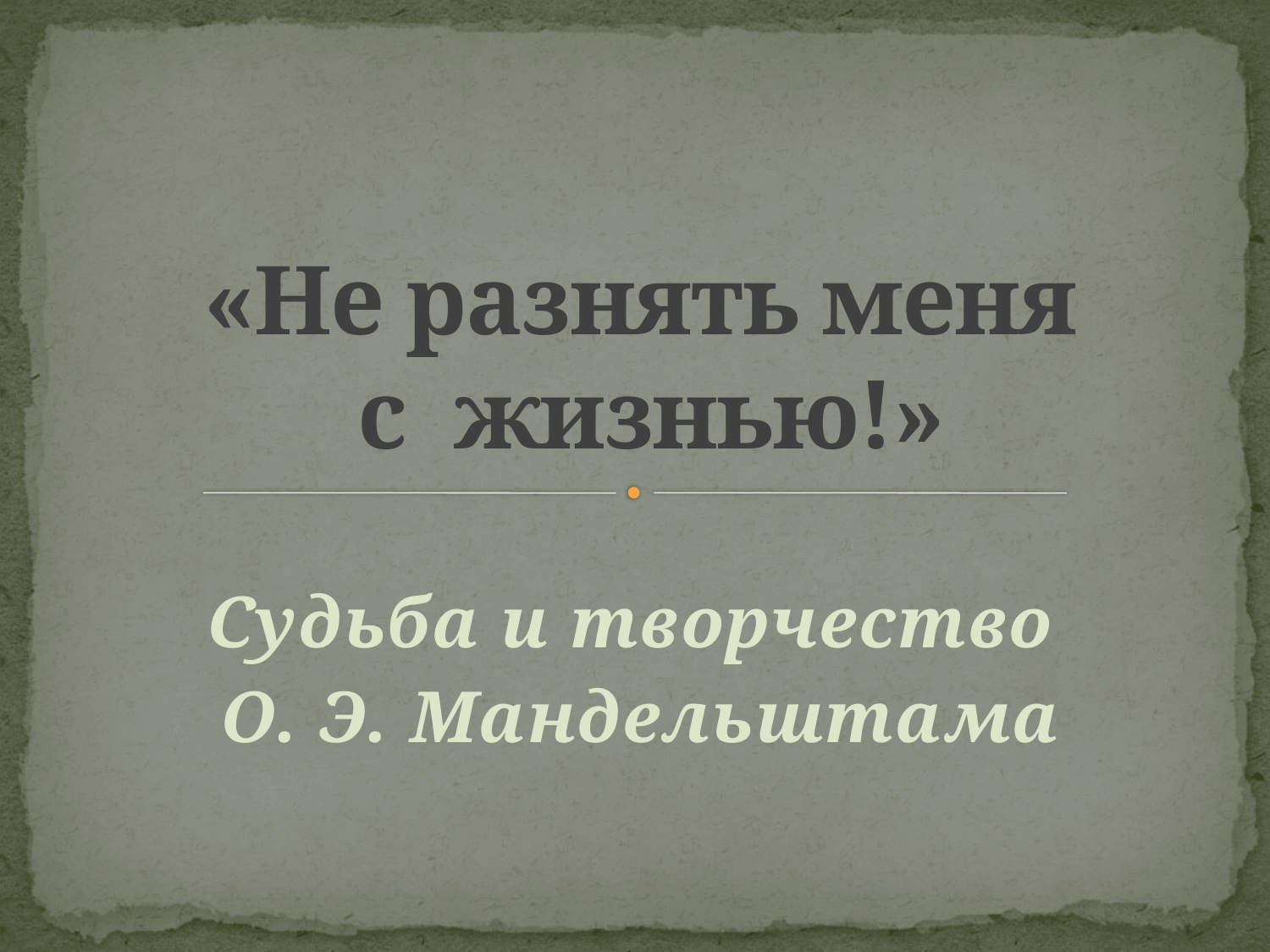

# «Не разнять меня c  жизнью!»

Судьба и творчество
О. Э. Мандельштама